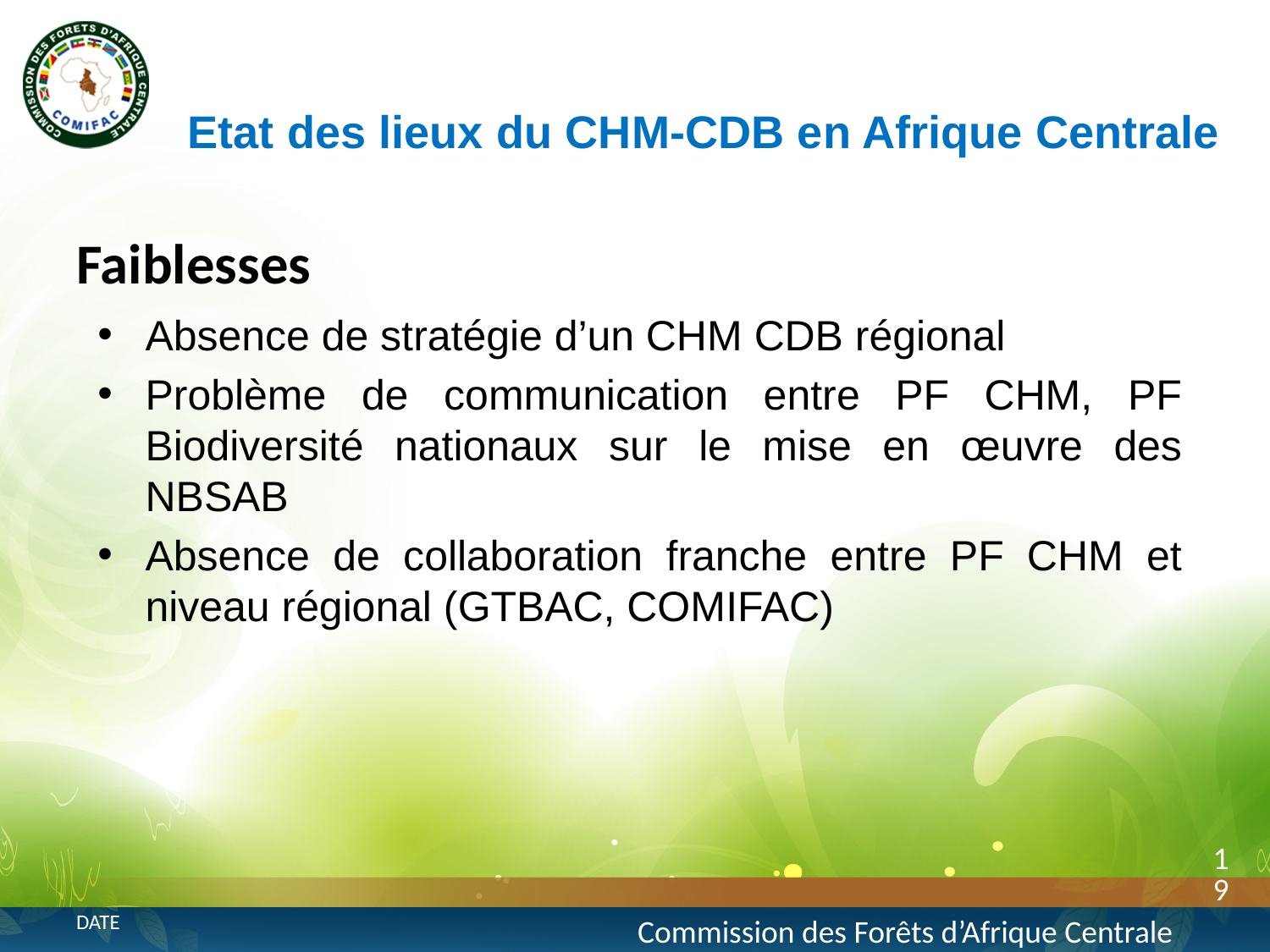

Etat des lieux du CHM-CDB en Afrique Centrale
Faiblesses
Absence de stratégie d’un CHM CDB régional
Problème de communication entre PF CHM, PF Biodiversité nationaux sur le mise en œuvre des NBSAB
Absence de collaboration franche entre PF CHM et niveau régional (GTBAC, COMIFAC)

19
Commission des Forêts d’Afrique Centrale
date